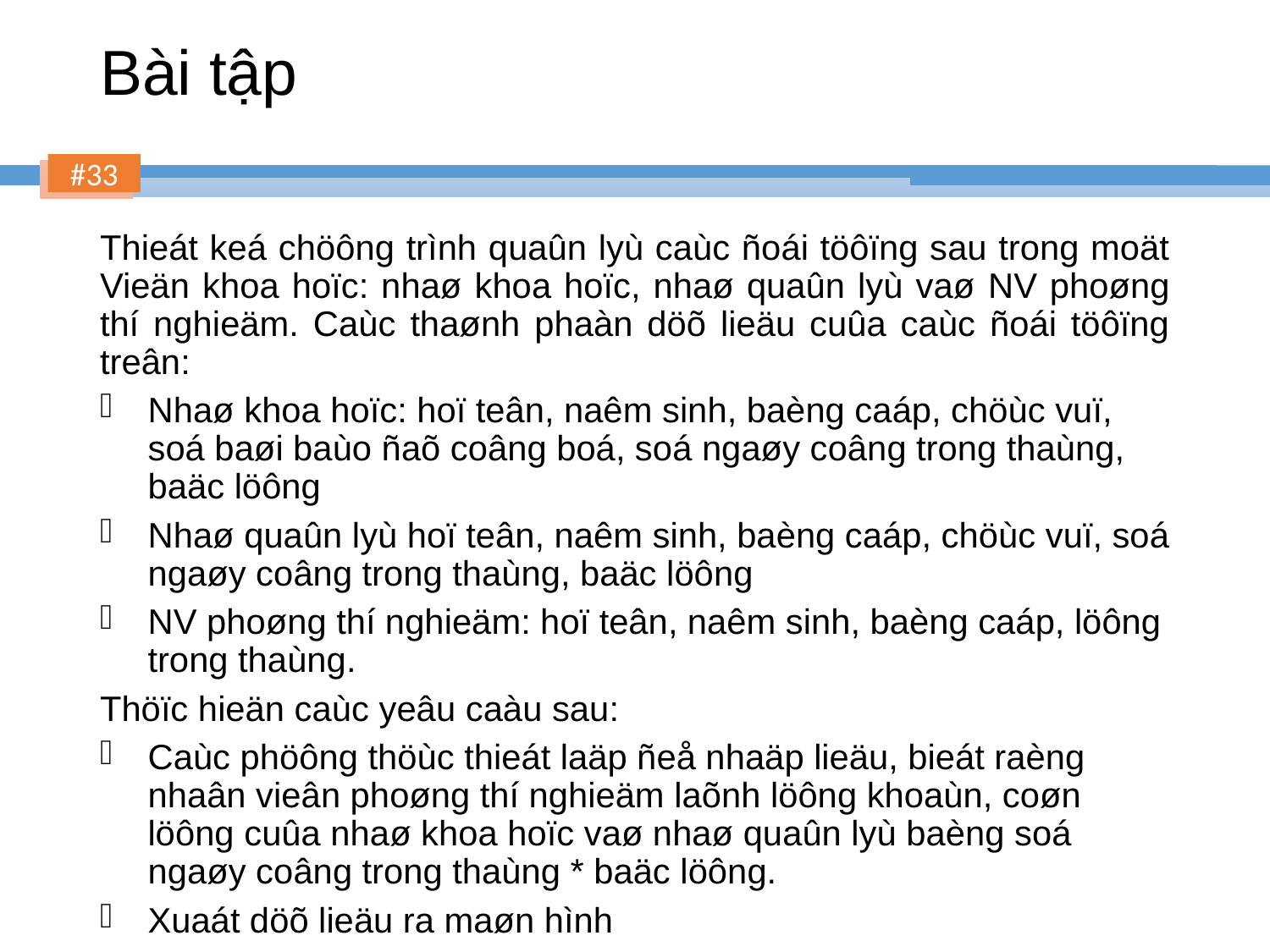

# Bài tập
Thieát keá chöông trình quaûn lyù caùc ñoái töôïng sau trong moät Vieän khoa hoïc: nhaø khoa hoïc, nhaø quaûn lyù vaø NV phoøng thí nghieäm. Caùc thaønh phaàn döõ lieäu cuûa caùc ñoái töôïng treân:
Nhaø khoa hoïc: hoï teân, naêm sinh, baèng caáp, chöùc vuï, soá baøi baùo ñaõ coâng boá, soá ngaøy coâng trong thaùng, baäc löông
Nhaø quaûn lyù hoï teân, naêm sinh, baèng caáp, chöùc vuï, soá ngaøy coâng trong thaùng, baäc löông
NV phoøng thí nghieäm: hoï teân, naêm sinh, baèng caáp, löông trong thaùng.
Thöïc hieän caùc yeâu caàu sau:
Caùc phöông thöùc thieát laäp ñeå nhaäp lieäu, bieát raèng nhaân vieân phoøng thí nghieäm laõnh löông khoaùn, coøn löông cuûa nhaø khoa hoïc vaø nhaø quaûn lyù baèng soá ngaøy coâng trong thaùng * baäc löông.
Xuaát döõ lieäu ra maøn hình
In toång löông ñaõ chi traû cho töøng loaïi ñoái töôïng.